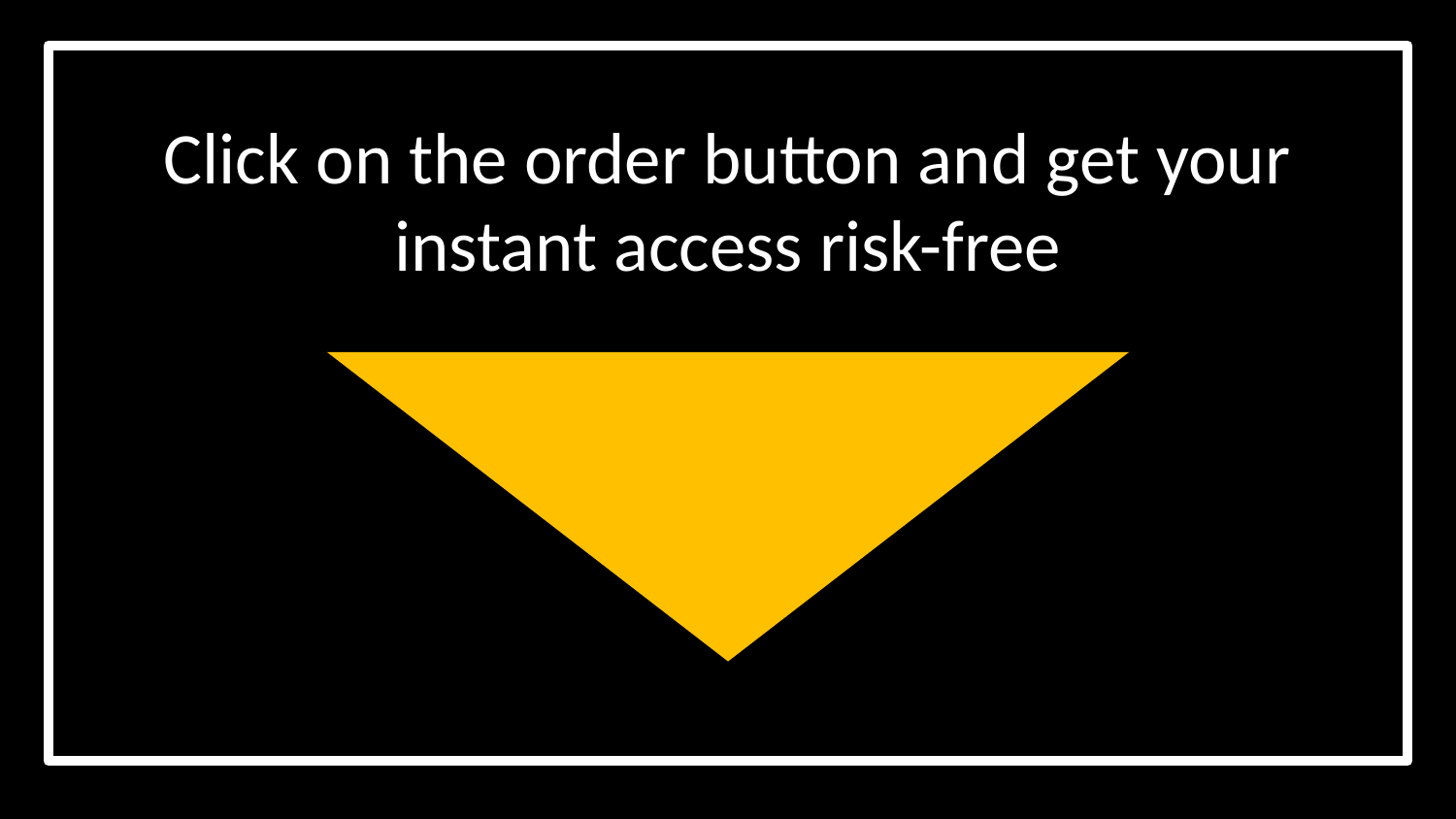

# Click on the order button and get your instant access risk-free